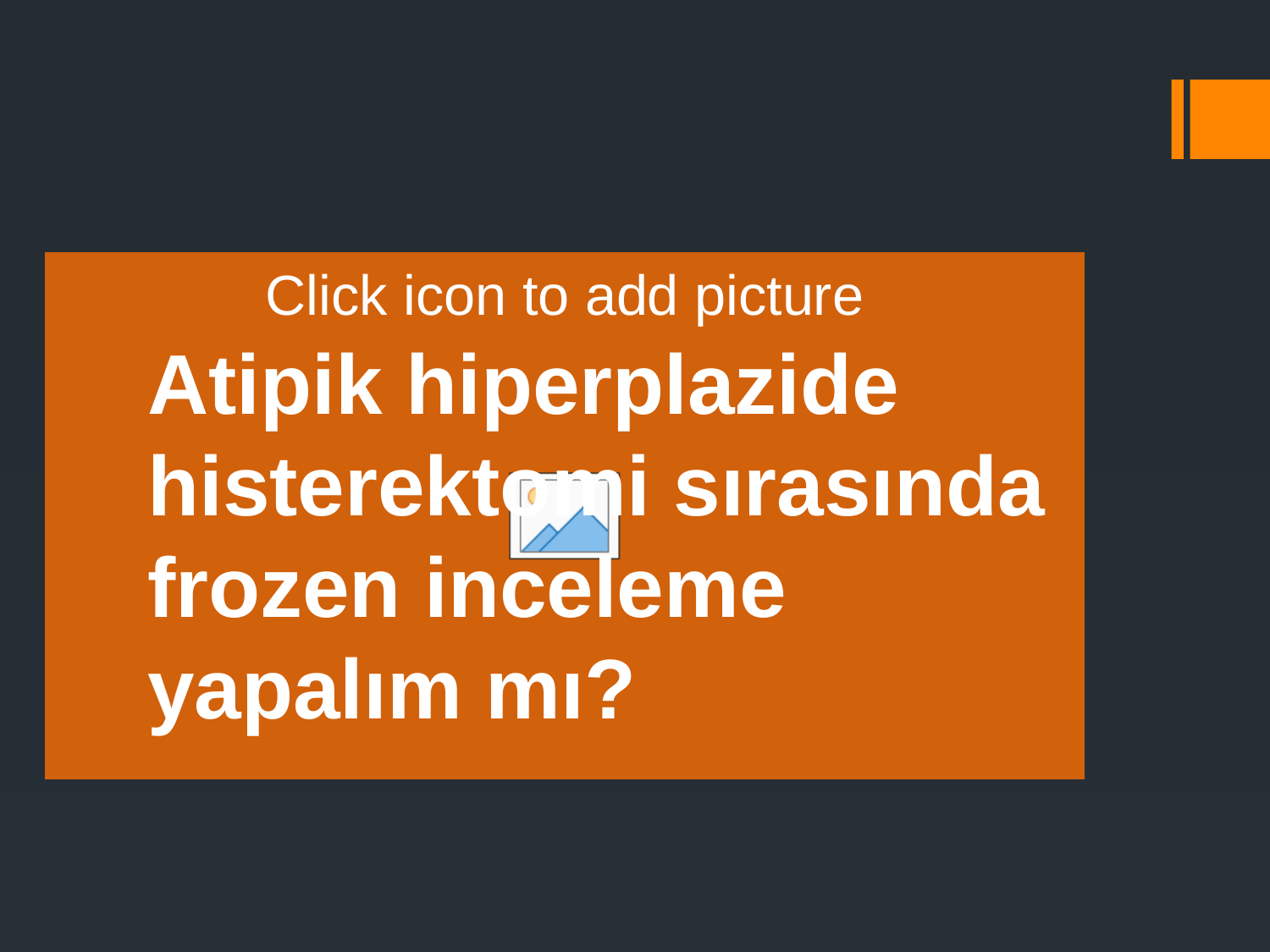

#
Atipik hiperplazide histerektomi sırasında frozen inceleme yapalım mı?